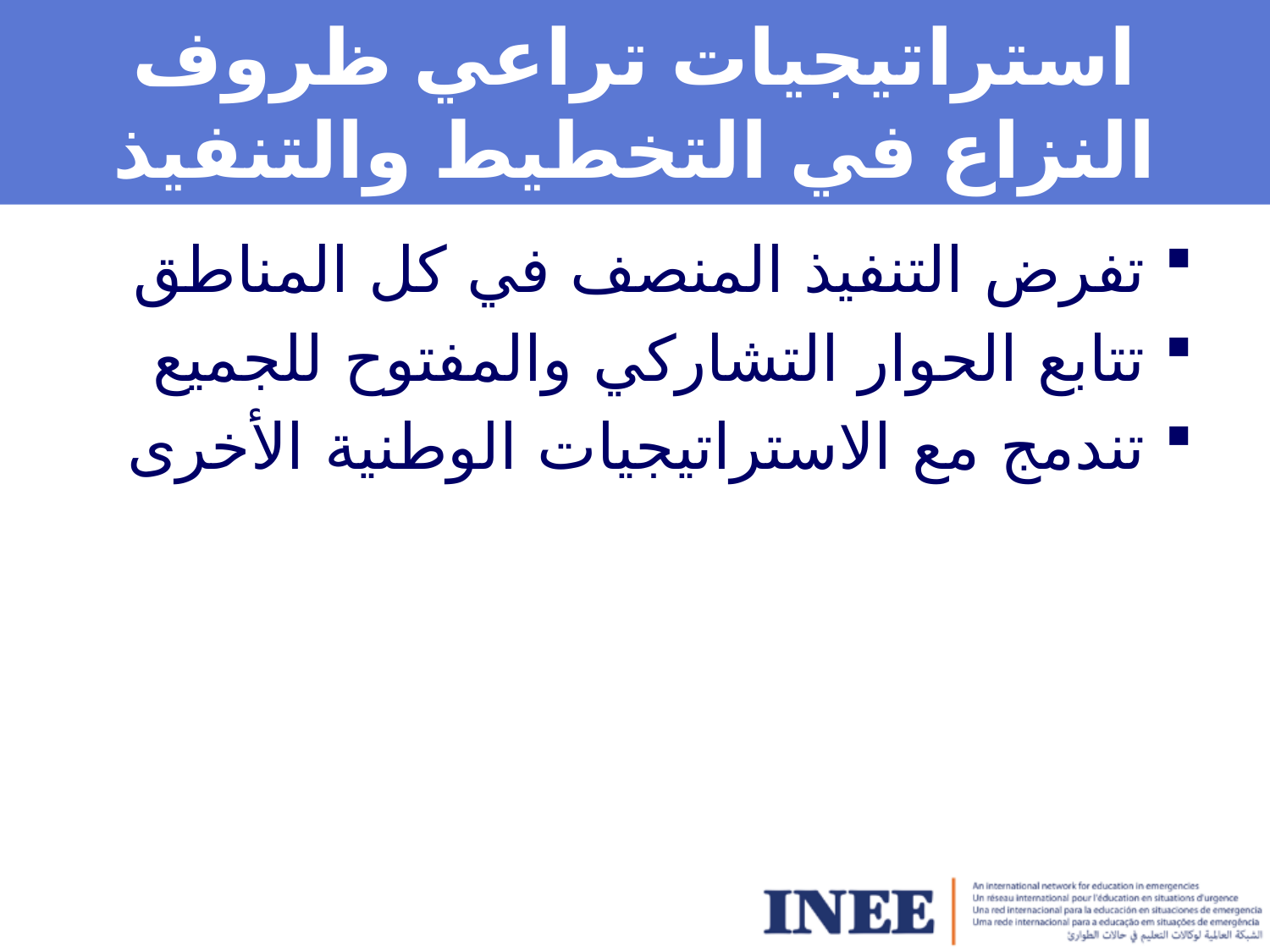

# استراتيجيات تراعي ظروف النزاع في التخطيط والتنفيذ
تفرض التنفيذ المنصف في كل المناطق
تتابع الحوار التشاركي والمفتوح للجميع
تندمج مع الاستراتيجيات الوطنية الأخرى